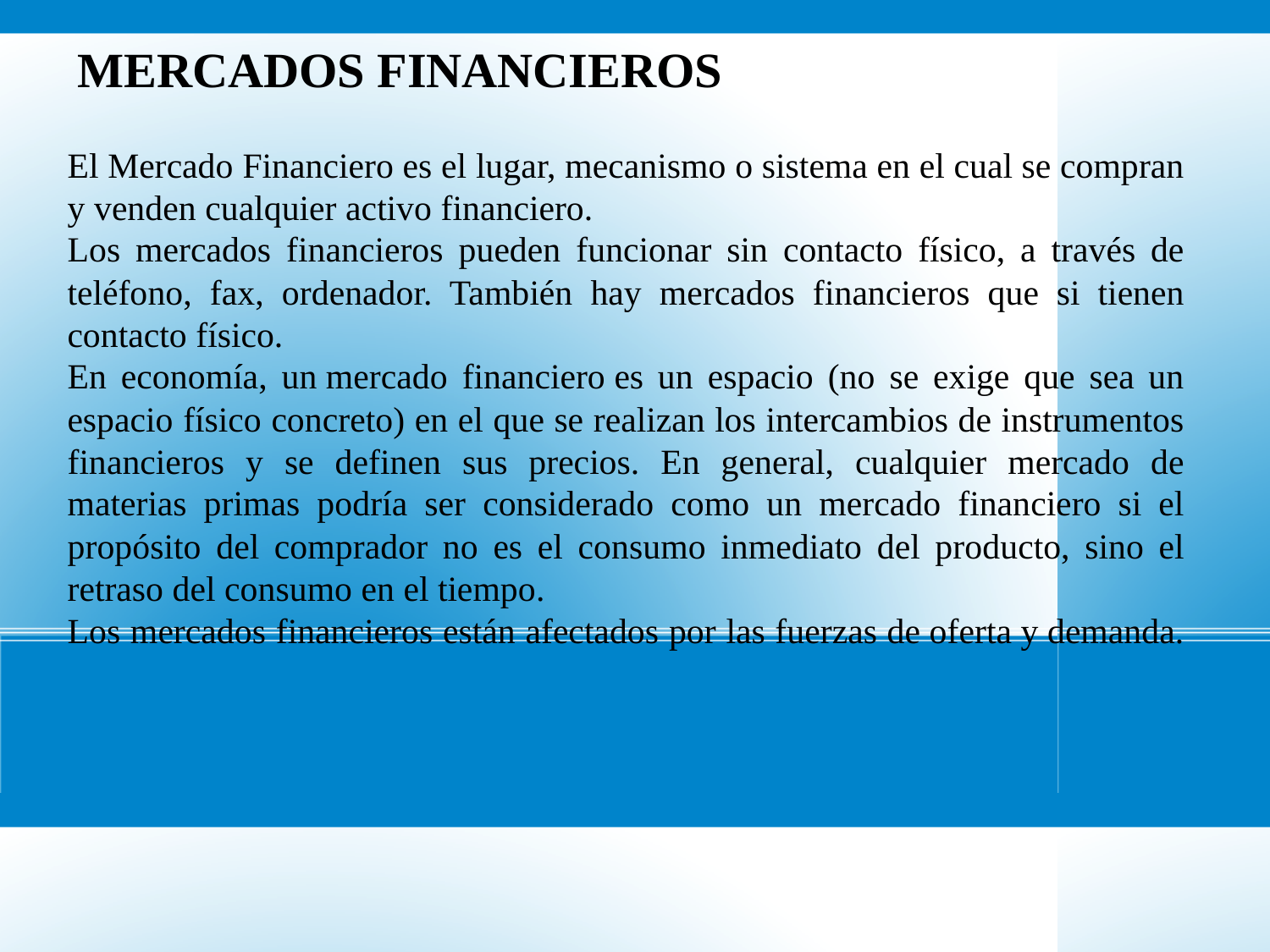

MERCADOS FINANCIEROS

El Mercado Financiero es el lugar, mecanismo o sistema en el cual se compran y venden cualquier activo financiero.
Los mercados financieros pueden funcionar sin contacto físico, a través de teléfono, fax, ordenador. También hay mercados financieros que si tienen contacto físico.
En economía, un mercado financiero es un espacio (no se exige que sea un espacio físico concreto) en el que se realizan los intercambios de instrumentos financieros y se definen sus precios. En general, cualquier mercado de materias primas podría ser considerado como un mercado financiero si el propósito del comprador no es el consumo inmediato del producto, sino el retraso del consumo en el tiempo.
Los mercados financieros están afectados por las fuerzas de oferta y demanda.